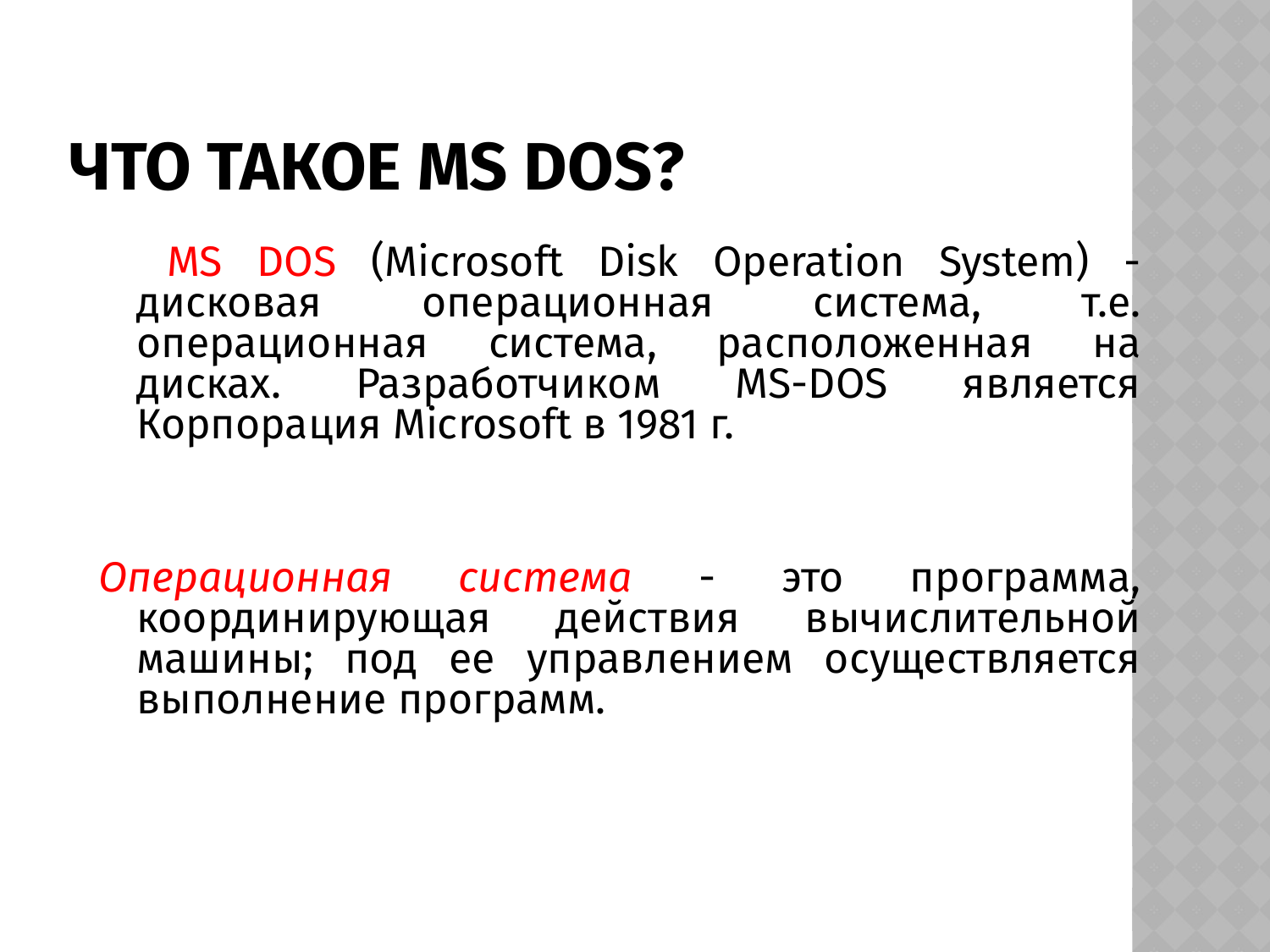

# Что такое MS DOS?
  MS DOS (Microsoft Disk Operation System) - дисковая операционная система, т.е. операционная система, расположенная на дисках. Разработчиком MS-DOS является Корпорация Microsoft в 1981 г.

Операционная система - это программа, координирующая действия вычислительной машины; под ее управлением осуществляется выполнение программ.